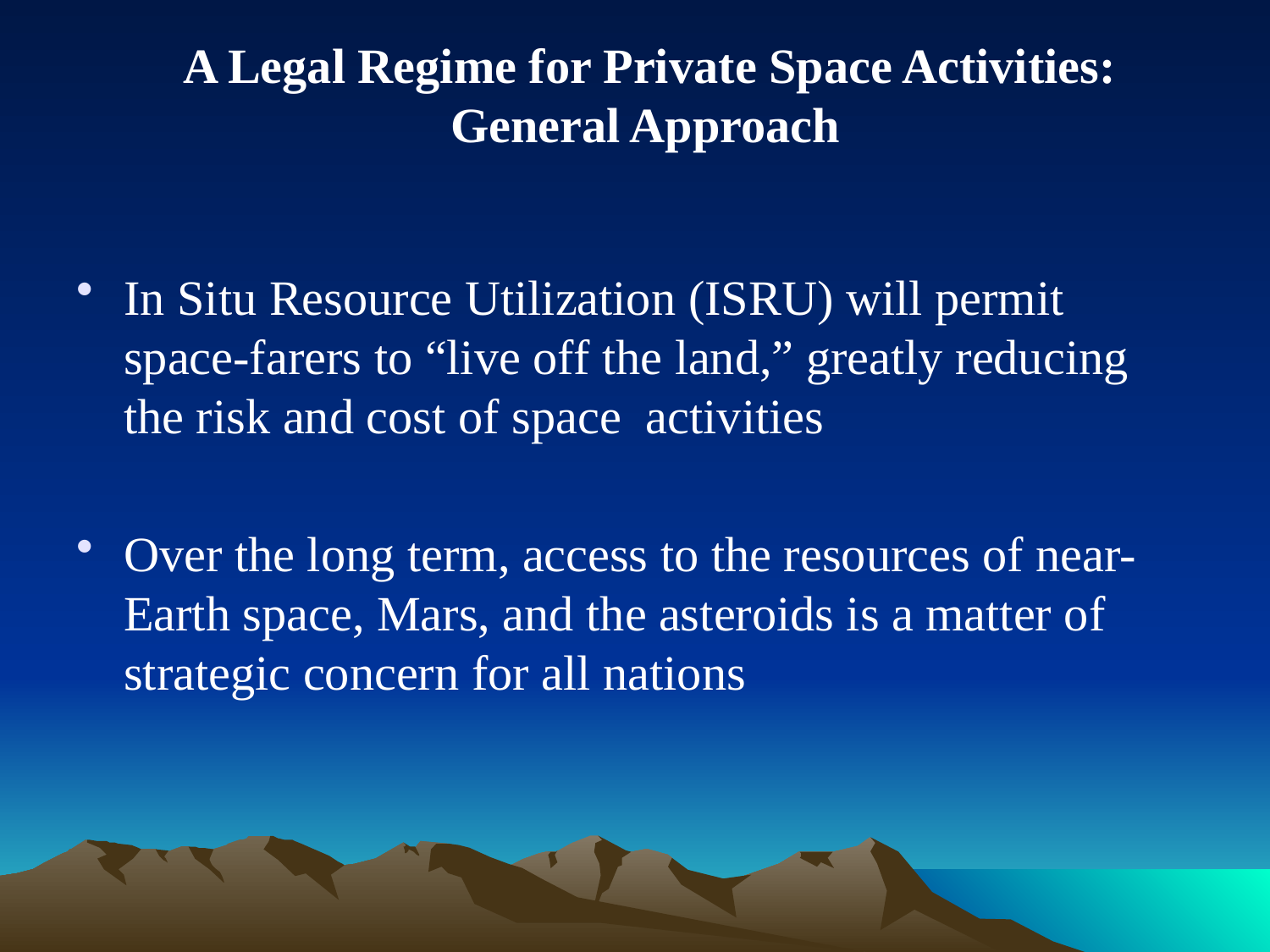

# A Legal Regime for Private Space Activities: General Approach

In Situ Resource Utilization (ISRU) will permit space-farers to “live off the land,” greatly reducing the risk and cost of space  activities

Over the long term, access to the resources of near-Earth space, Mars, and the asteroids is a matter of  strategic concern for all nations